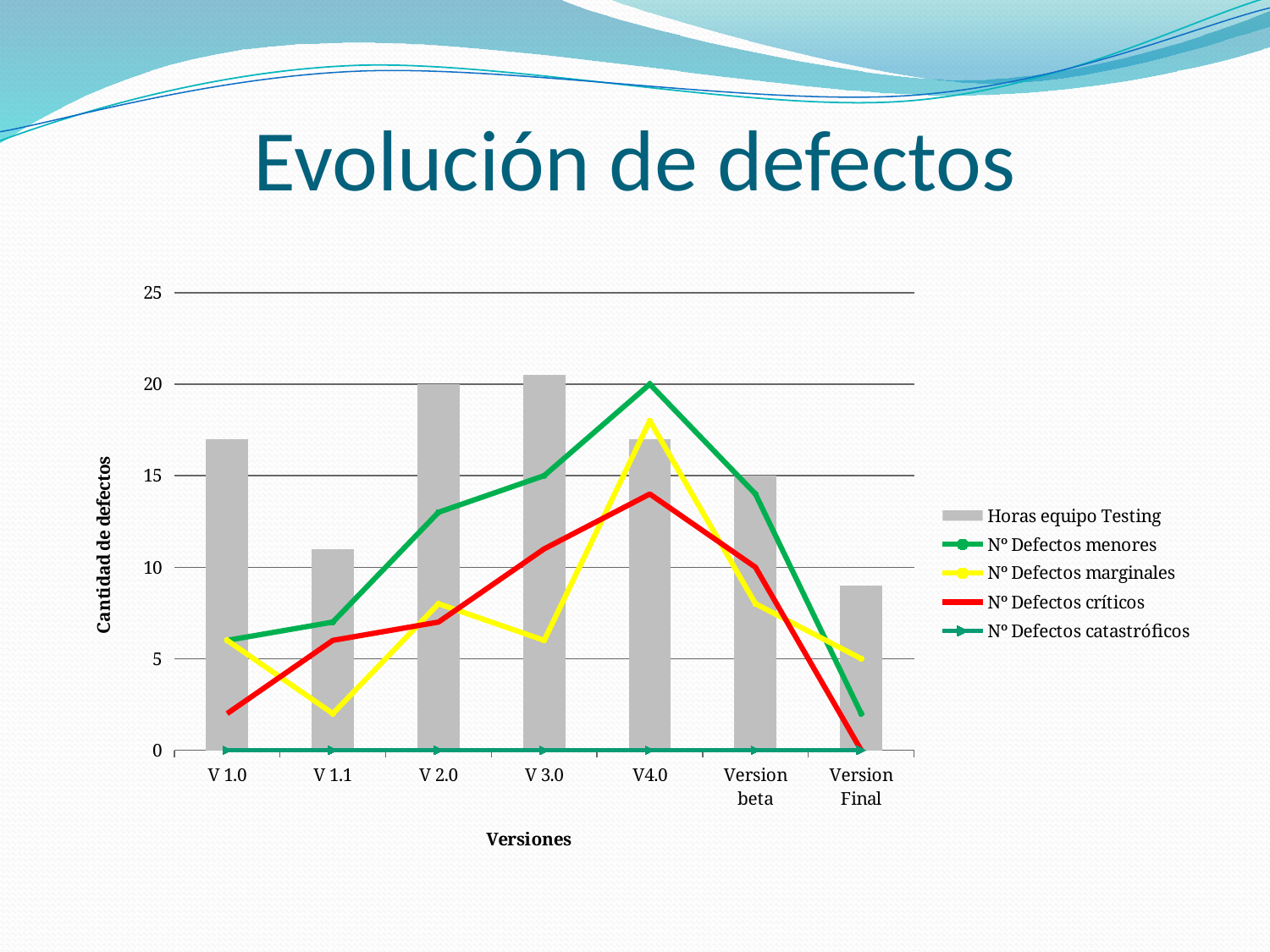

# Evolución de defectos

### Chart

| Category | Horas equipo Testing | Nº Defectos menores | Nº Defectos marginales | Nº Defectos críticos | Nº Defectos catastróficos |
|---|---|---|---|---|---|
| V 1.0 | 17.0 | 6.0 | 6.0 | 2.0 | 0.0 |
| V 1.1 | 11.0 | 7.0 | 2.0 | 6.0 | 0.0 |
| V 2.0 | 20.0 | 13.0 | 8.0 | 7.0 | 0.0 |
| V 3.0 | 20.5 | 15.0 | 6.0 | 11.0 | 0.0 |
| V4.0 | 17.0 | 20.0 | 18.0 | 14.0 | 0.0 |
| Version beta | 15.0 | 14.0 | 8.0 | 10.0 | 0.0 |
| Version Final | 9.0 | 2.0 | 5.0 | 0.0 | 0.0 |